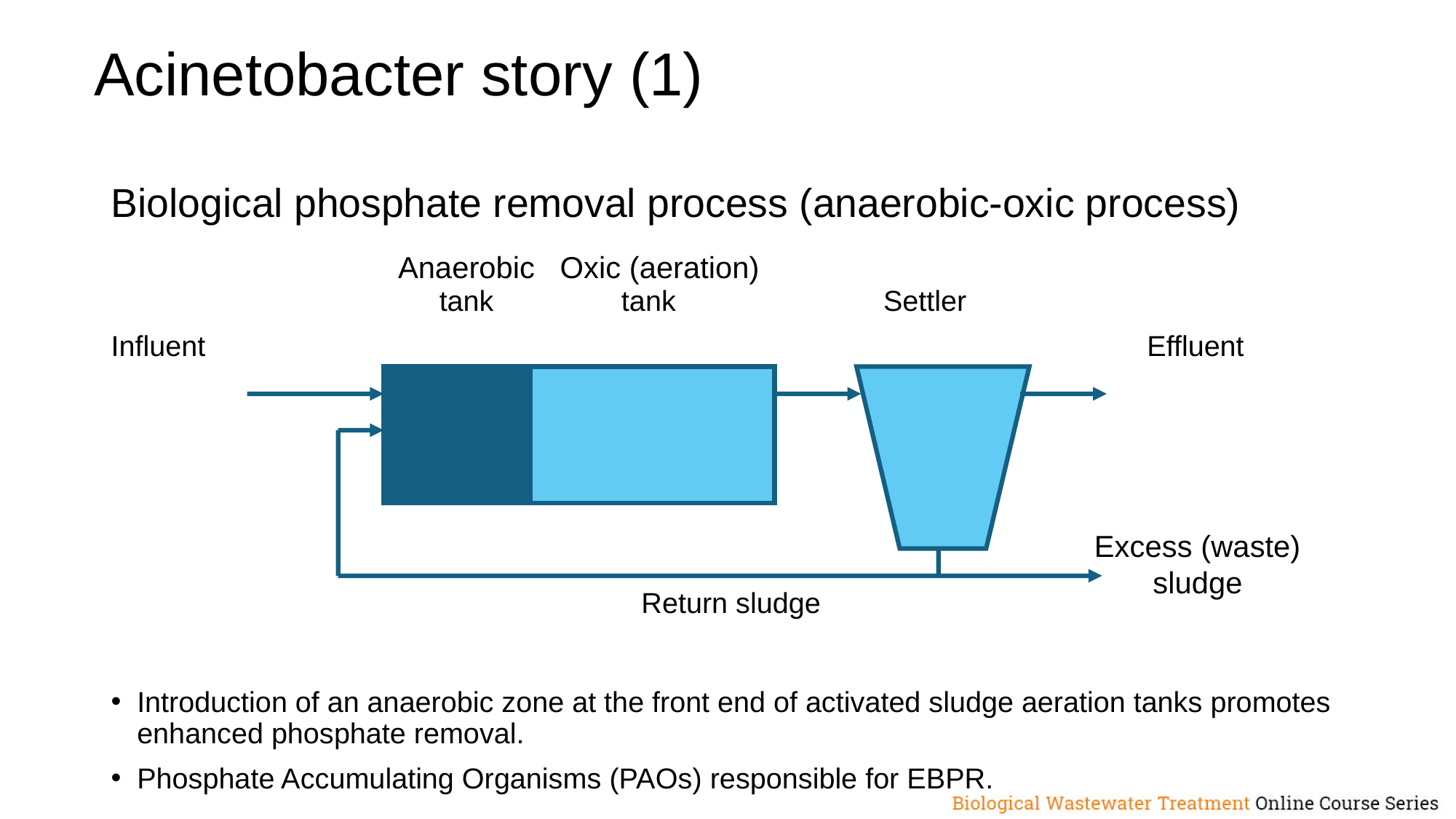

# Acinetobacter story (1)
Biological phosphate removal process (anaerobic-oxic process)

                                         tank                tank                          Settler
Influent                                                                                                                      Effluent

                                                       Return sludge

Introduction of an anaerobic zone at the front end of activated sludge aeration tanks promotes enhanced phosphate removal.
Phosphate Accumulating Organisms (PAOs) responsible for EBPR.
  Anaerobic   Oxic (aeration)

Excess (waste)
sludge